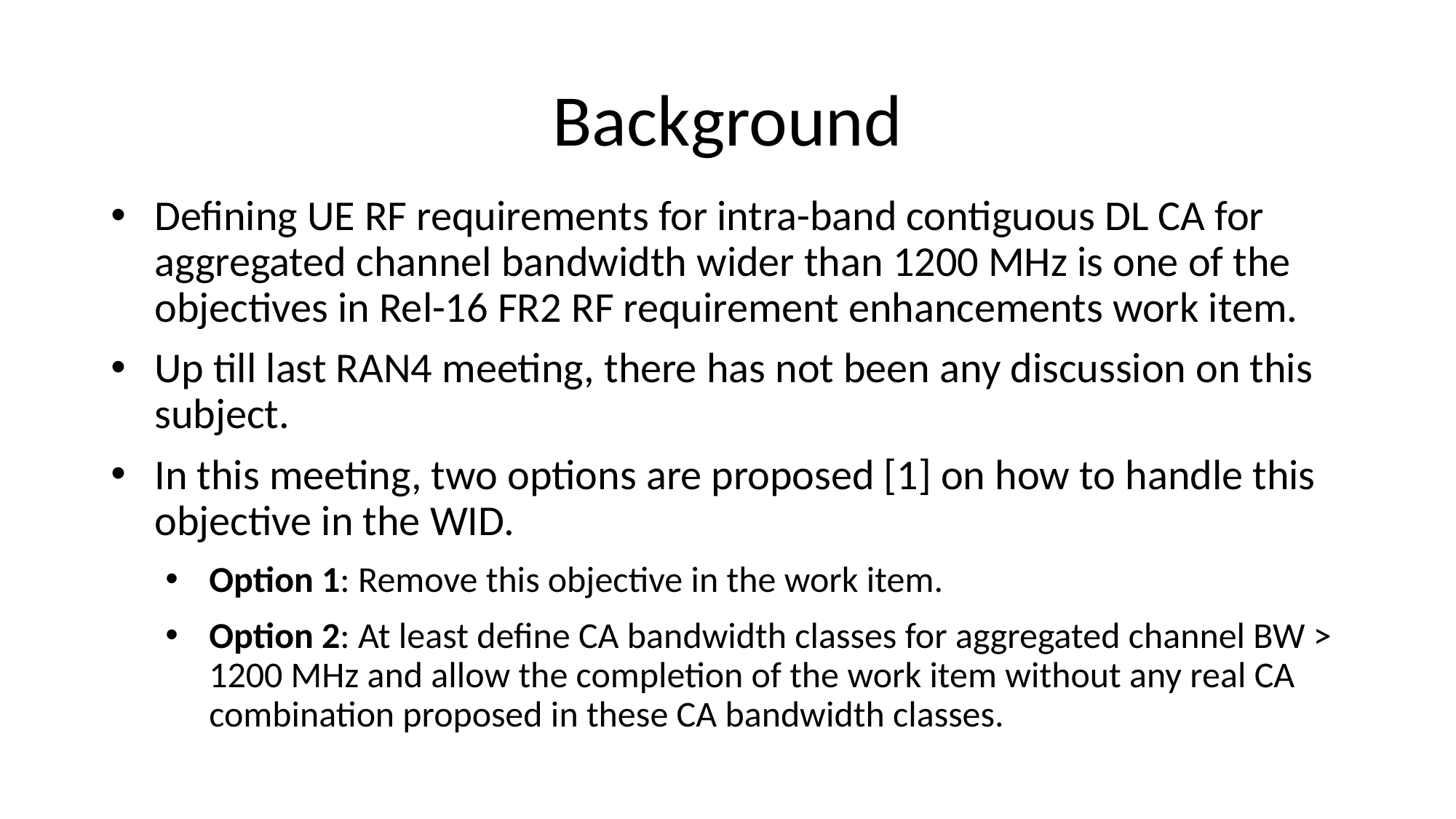

# Background
Defining UE RF requirements for intra-band contiguous DL CA for aggregated channel bandwidth wider than 1200 MHz is one of the objectives in Rel-16 FR2 RF requirement enhancements work item.
Up till last RAN4 meeting, there has not been any discussion on this subject.
In this meeting, two options are proposed [1] on how to handle this objective in the WID.
Option 1: Remove this objective in the work item.
Option 2: At least define CA bandwidth classes for aggregated channel BW > 1200 MHz and allow the completion of the work item without any real CA combination proposed in these CA bandwidth classes.